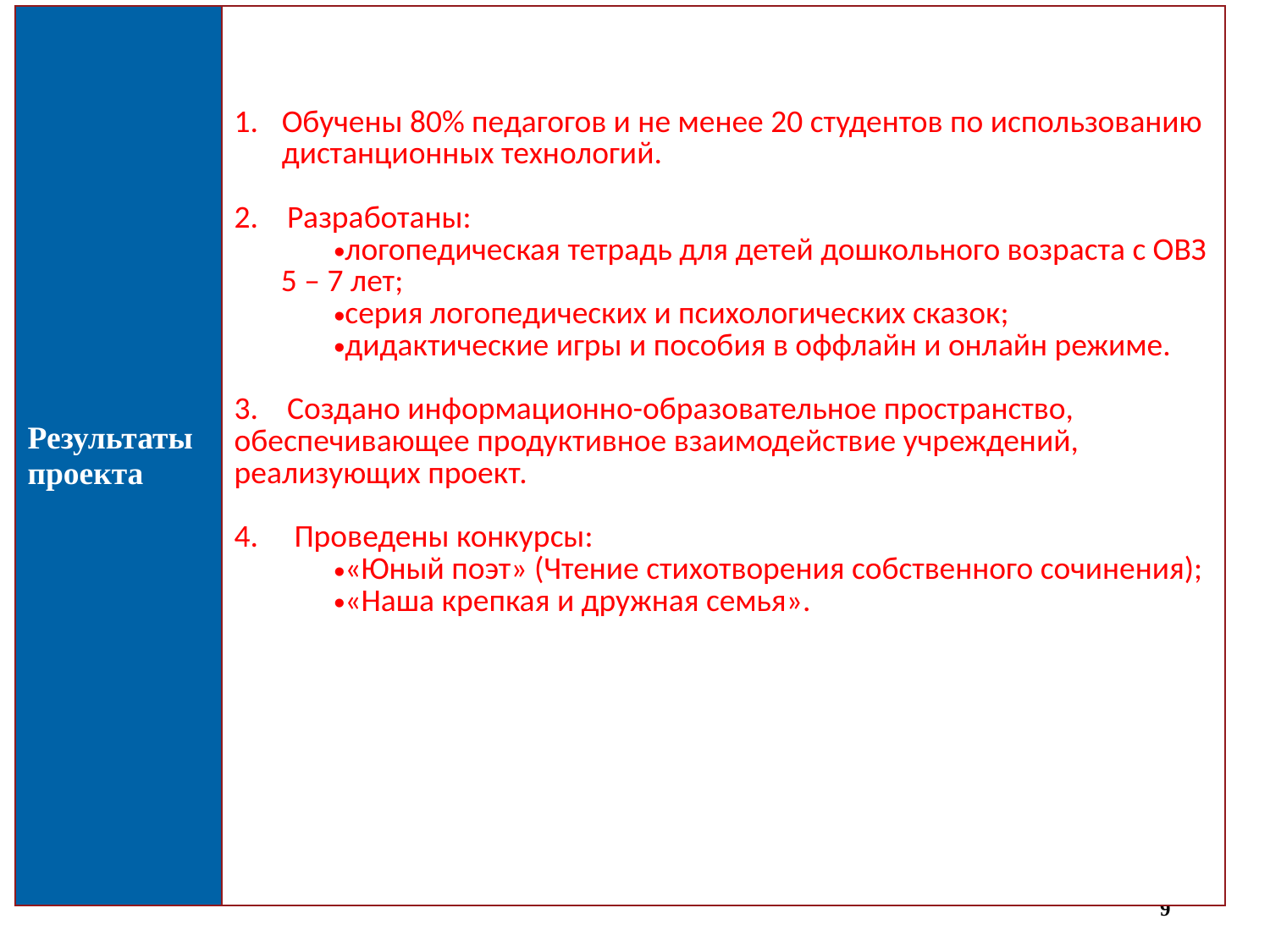

| Результаты проекта | Обучены 80% педагогов и не менее 20 студентов по использованию дистанционных технологий. 2. Разработаны: логопедическая тетрадь для детей дошкольного возраста с ОВЗ 5 – 7 лет; серия логопедических и психологических сказок; дидактические игры и пособия в оффлайн и онлайн режиме. 3. Создано информационно-образовательное пространство, обеспечивающее продуктивное взаимодействие учреждений, реализующих проект. 4. Проведены конкурсы: «Юный поэт» (Чтение стихотворения собственного сочинения); «Наша крепкая и дружная семья». |
| --- | --- |
9